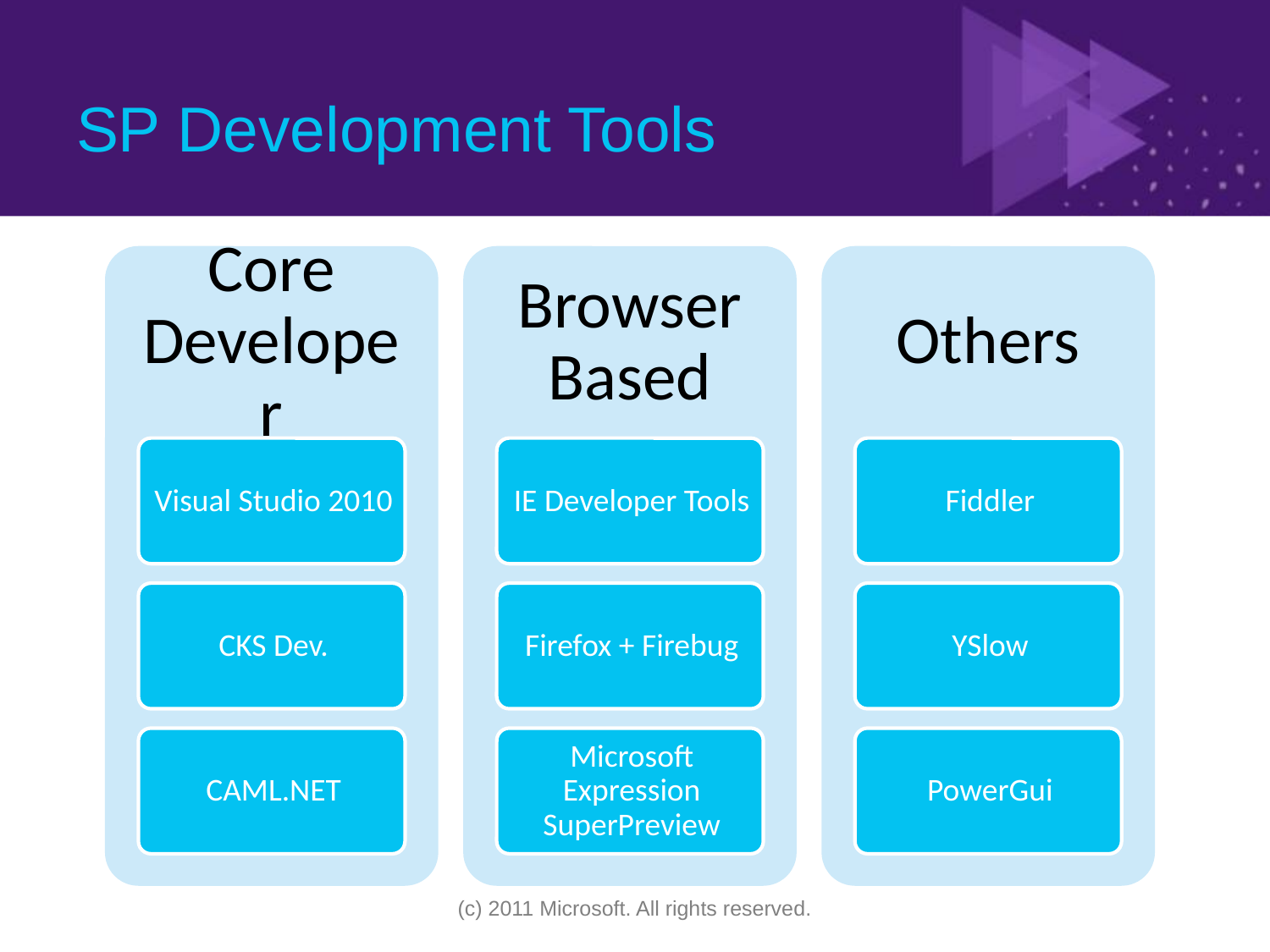

# SP Development Tools
Core Developer
Visual Studio 2010
CKS Dev.
CAML.NET
Browser Based
IE Developer Tools
Firefox + Firebug
Microsoft Expression SuperPreview
Others
Fiddler
YSlow
PowerGui
(c) 2011 Microsoft. All rights reserved.